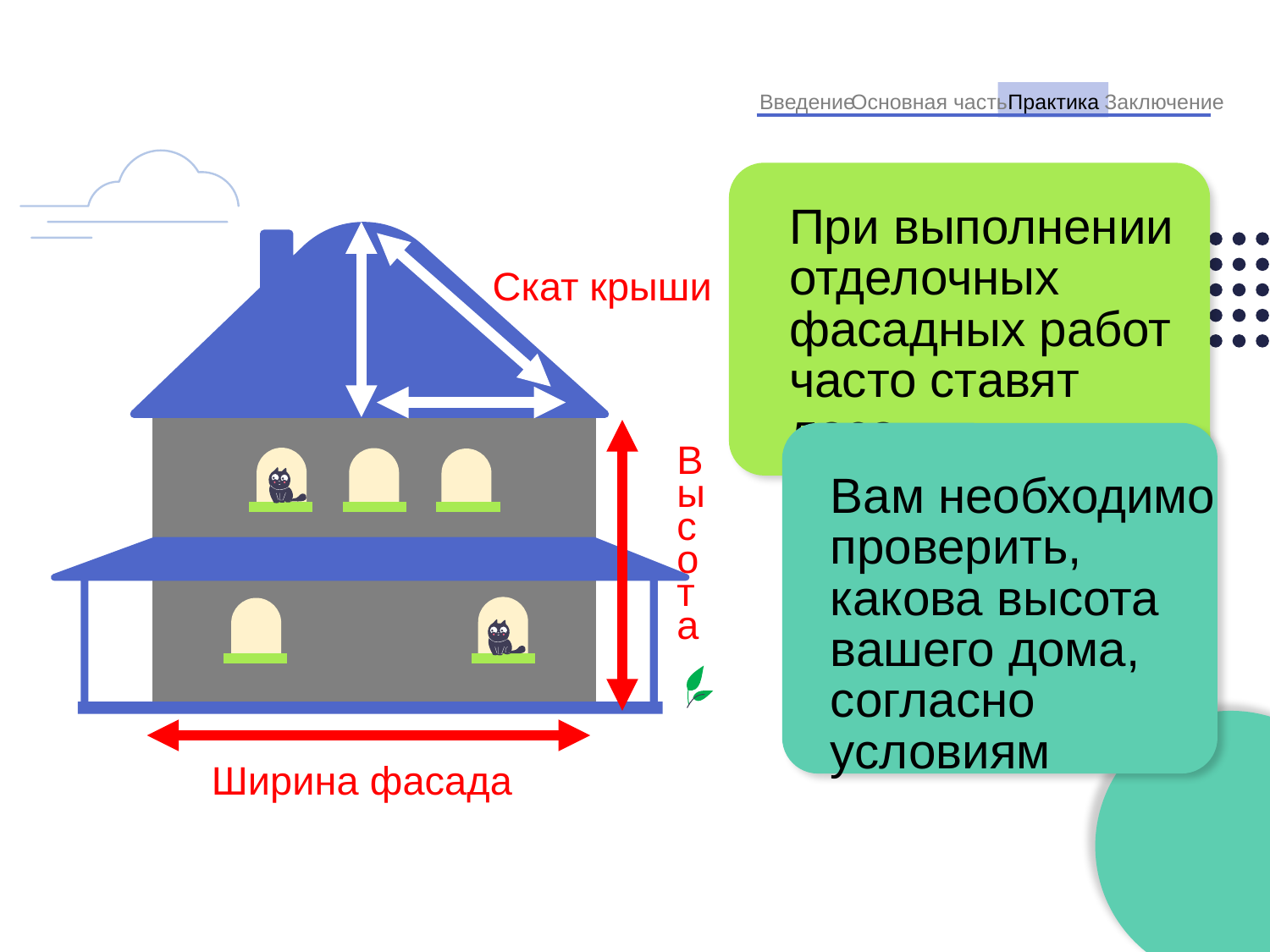

Введение
Основная часть
Практика
Заключение

При выполнении отделочных фасадных работ часто ставят леса

Вы
с
о
т
а

Ширина фасада
Скат крыши

Вам необходимо проверить, какова высота вашего дома, согласно условиям